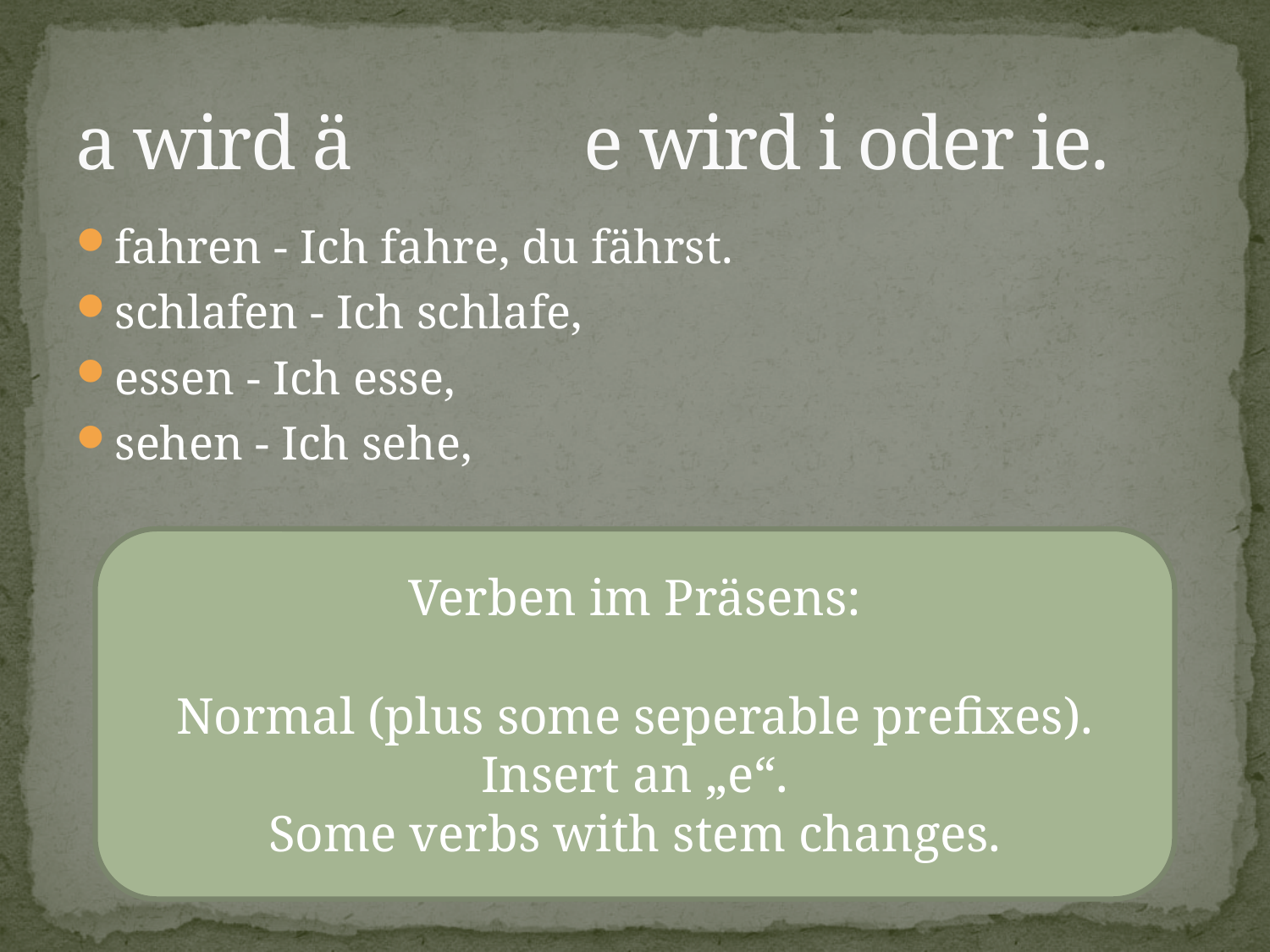

# a wird ä		e wird i oder ie.
fahren - Ich fahre, du fährst.
schlafen - Ich schlafe,
essen - Ich esse,
sehen - Ich sehe,
Verben im Präsens:

Normal (plus some seperable prefixes).
Insert an „e“.
Some verbs with stem changes.